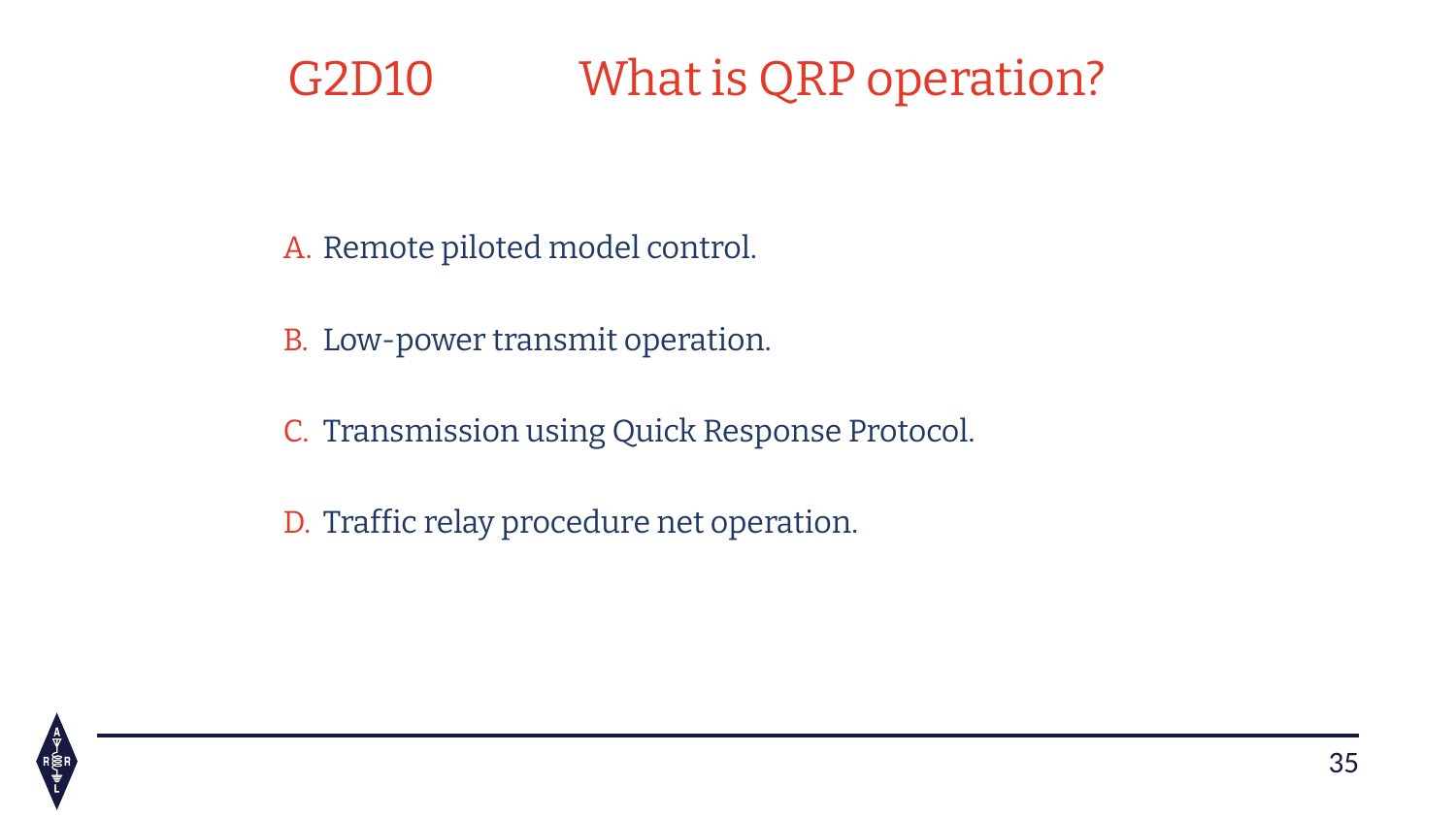

G2D10 	What is QRP operation?
Remote piloted model control.

Low-power transmit operation.

Transmission using Quick Response Protocol.

Traffic relay procedure net operation.
35